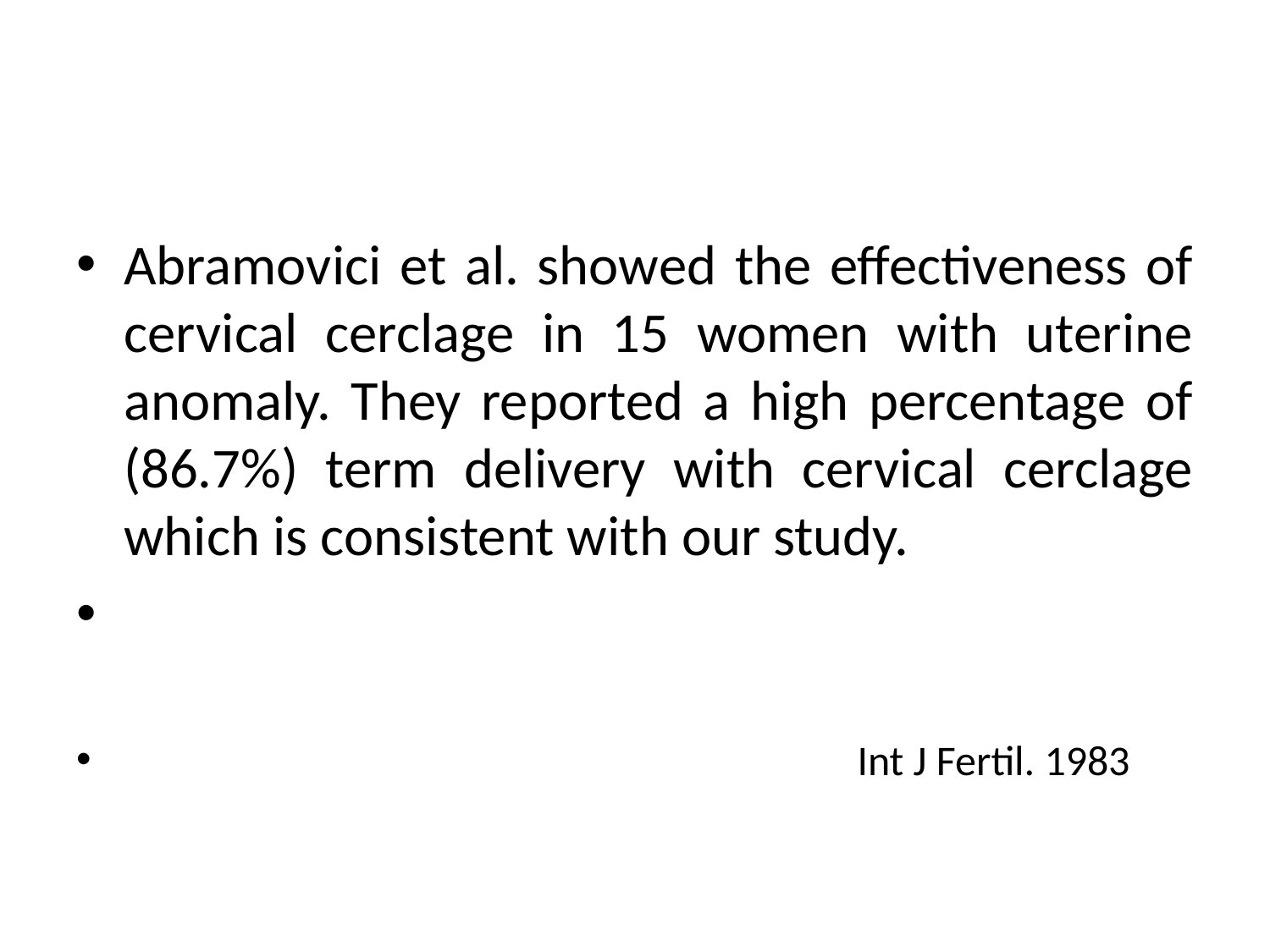

#
Abramovici et al. showed the effectiveness of cervical cerclage in 15 women with uterine anomaly. They reported a high percentage of (86.7%) term delivery with cervical cerclage which is consistent with our study.

                                                                             Int J Fertil. 1983